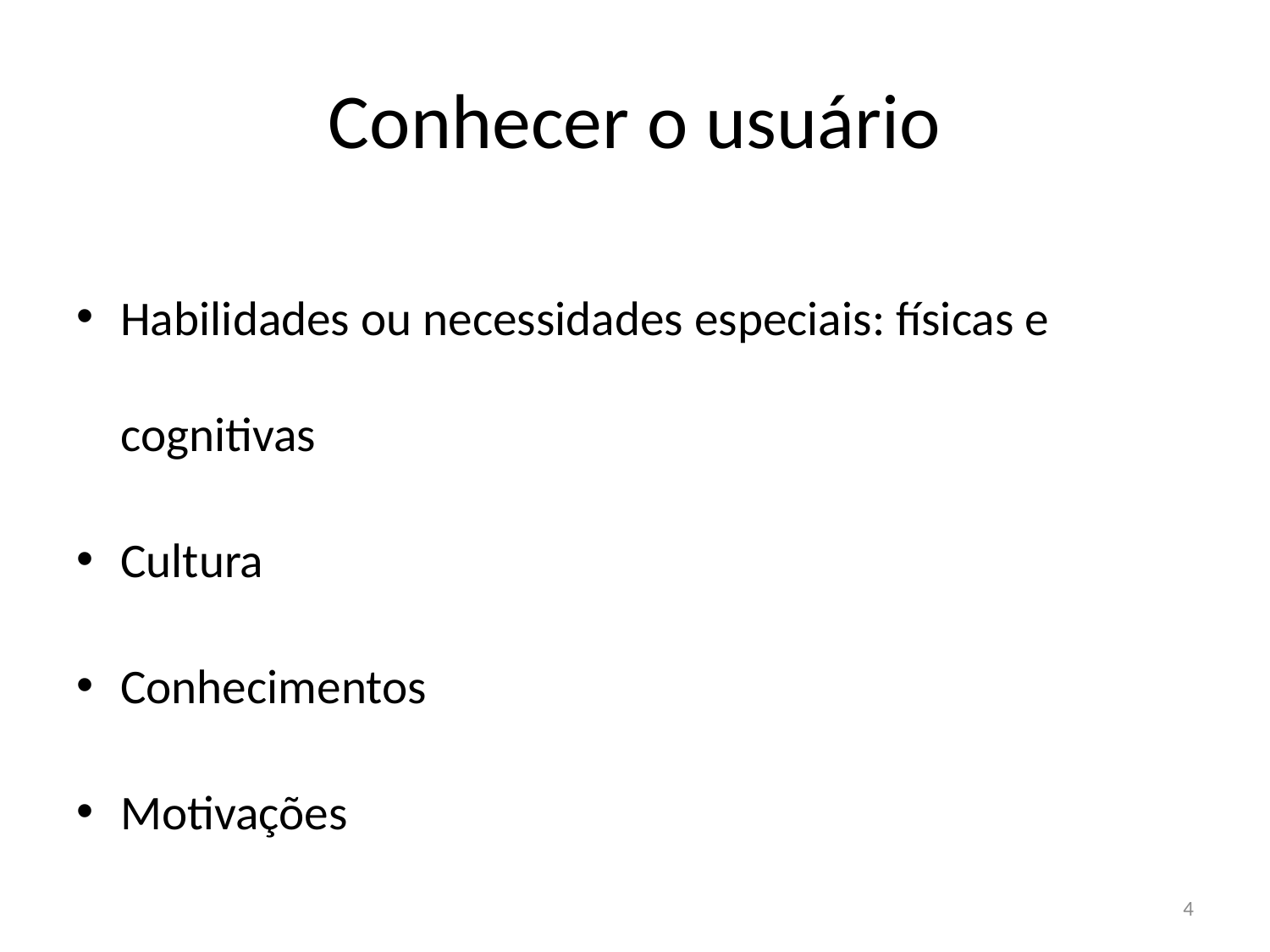

# Conhecer o usuário
Habilidades ou necessidades especiais: físicas e cognitivas
Cultura
Conhecimentos
Motivações
4